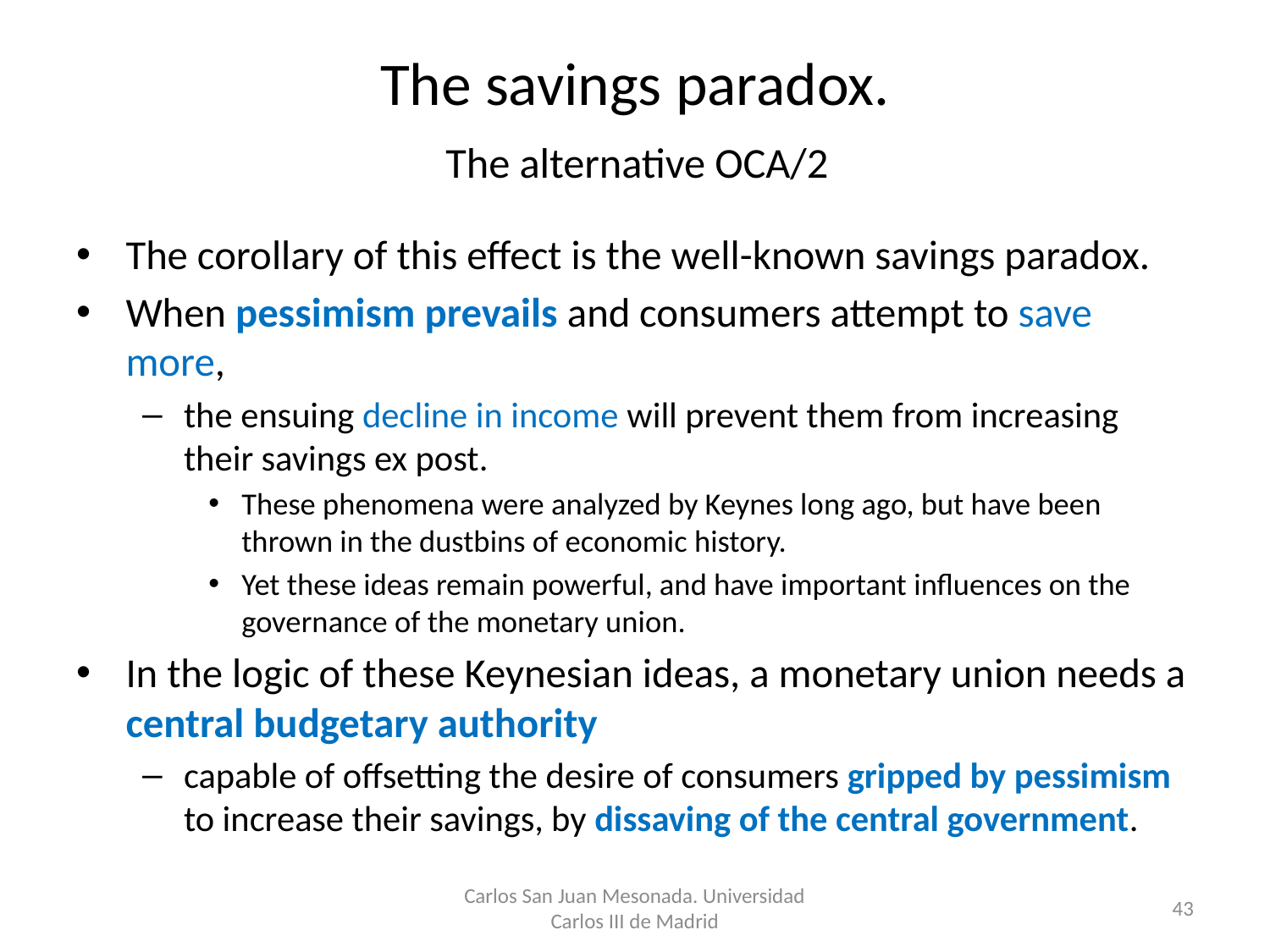

# The savings paradox. The alternative OCA/2
The corollary of this effect is the well-known savings paradox.
When pessimism prevails and consumers attempt to save more,
the ensuing decline in income will prevent them from increasing their savings ex post.
These phenomena were analyzed by Keynes long ago, but have been thrown in the dustbins of economic history.
Yet these ideas remain powerful, and have important influences on the governance of the monetary union.
In the logic of these Keynesian ideas, a monetary union needs a central budgetary authority
capable of offsetting the desire of consumers gripped by pessimism to increase their savings, by dissaving of the central government.
Carlos San Juan Mesonada. Universidad Carlos III de Madrid
43